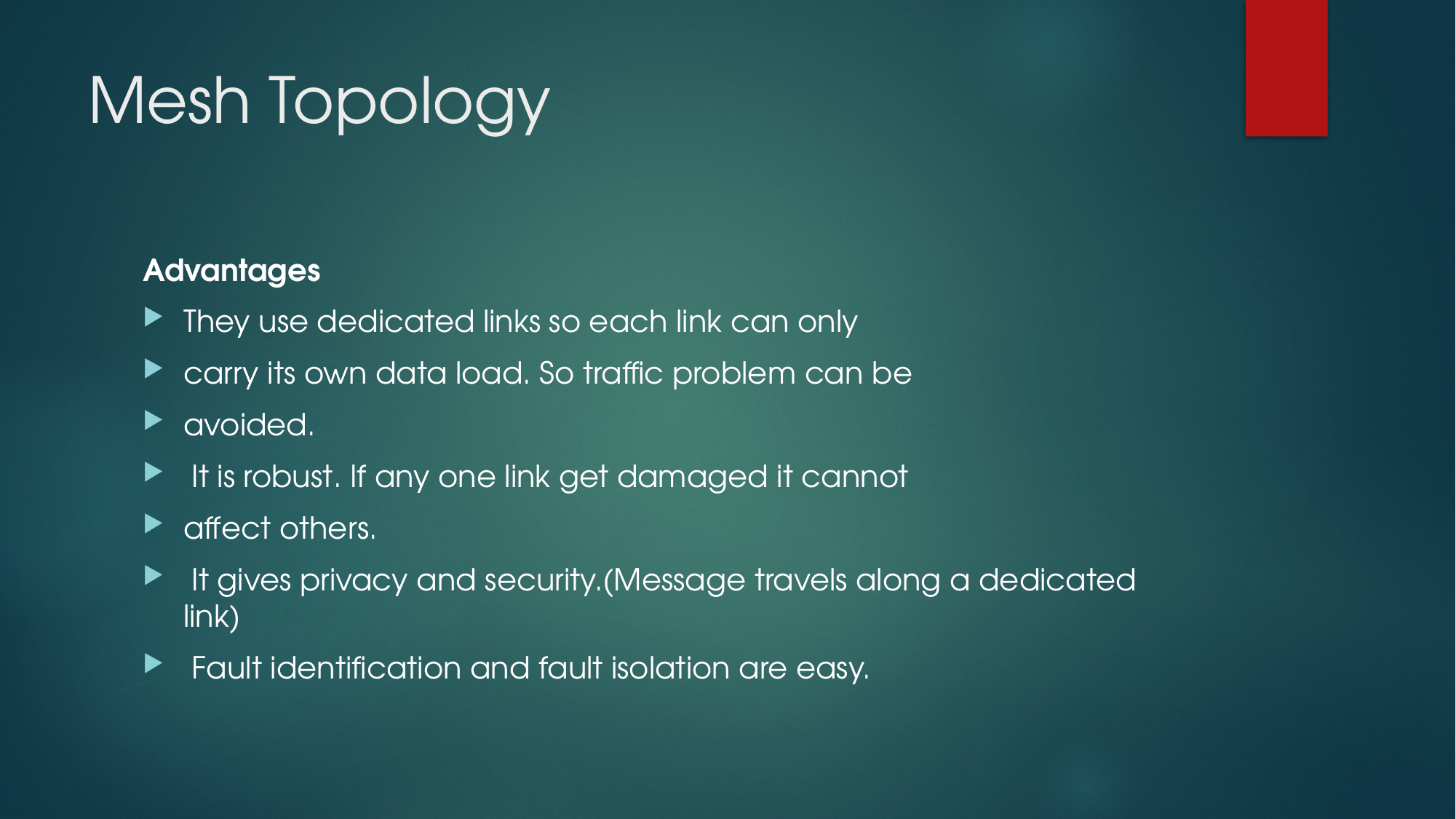

# Mesh Topology
Advantages
They use dedicated links so each link can only
carry its own data load. So traffic problem can be
avoided.
 It is robust. If any one link get damaged it cannot
affect others.
 It gives privacy and security.(Message travels along a dedicated link)
 Fault identification and fault isolation are easy.